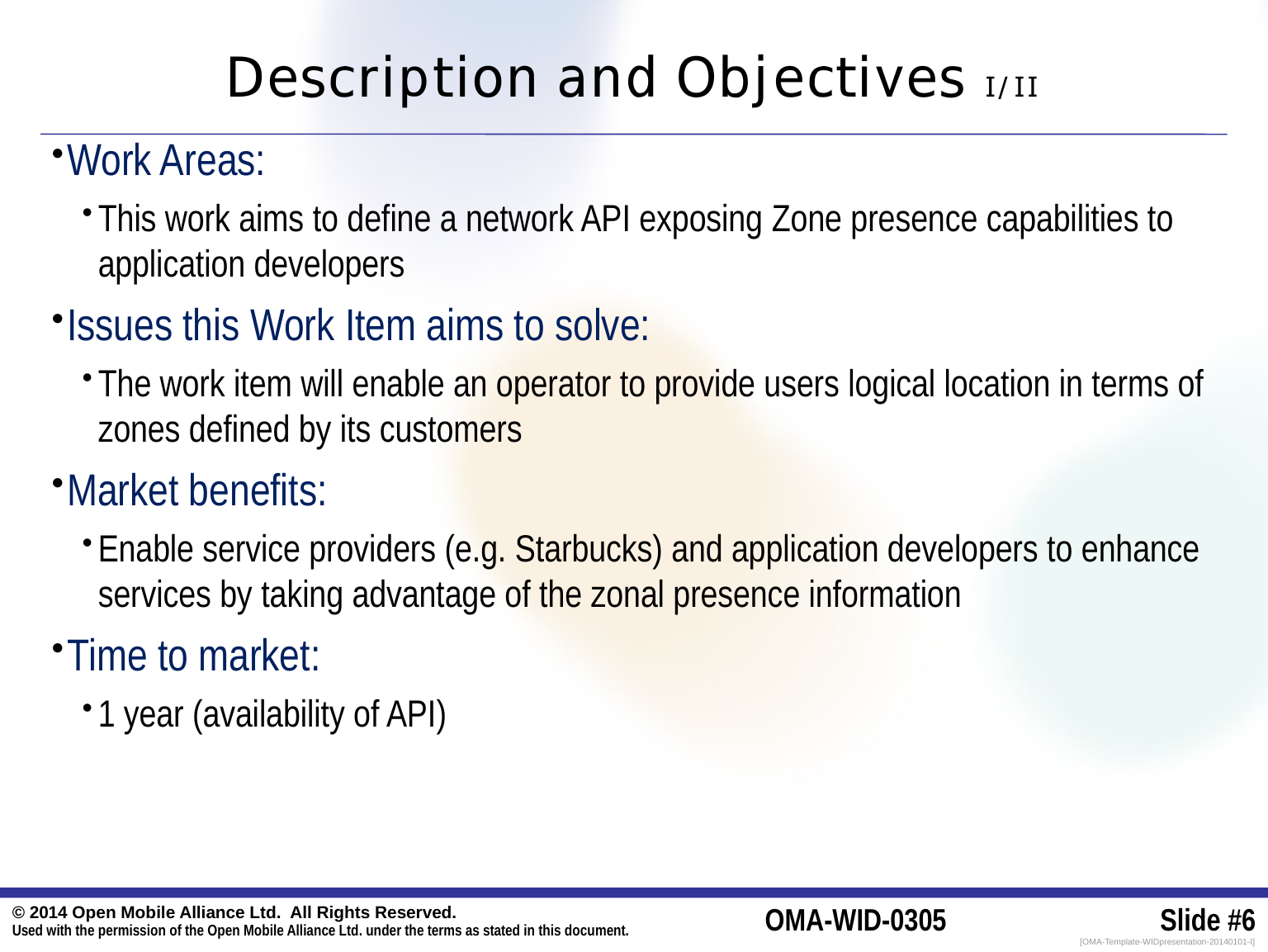

# Description and Objectives I/II
Work Areas:
This work aims to define a network API exposing Zone presence capabilities to application developers
Issues this Work Item aims to solve:
The work item will enable an operator to provide users logical location in terms of zones defined by its customers
Market benefits:
Enable service providers (e.g. Starbucks) and application developers to enhance services by taking advantage of the zonal presence information
Time to market:
1 year (availability of API)